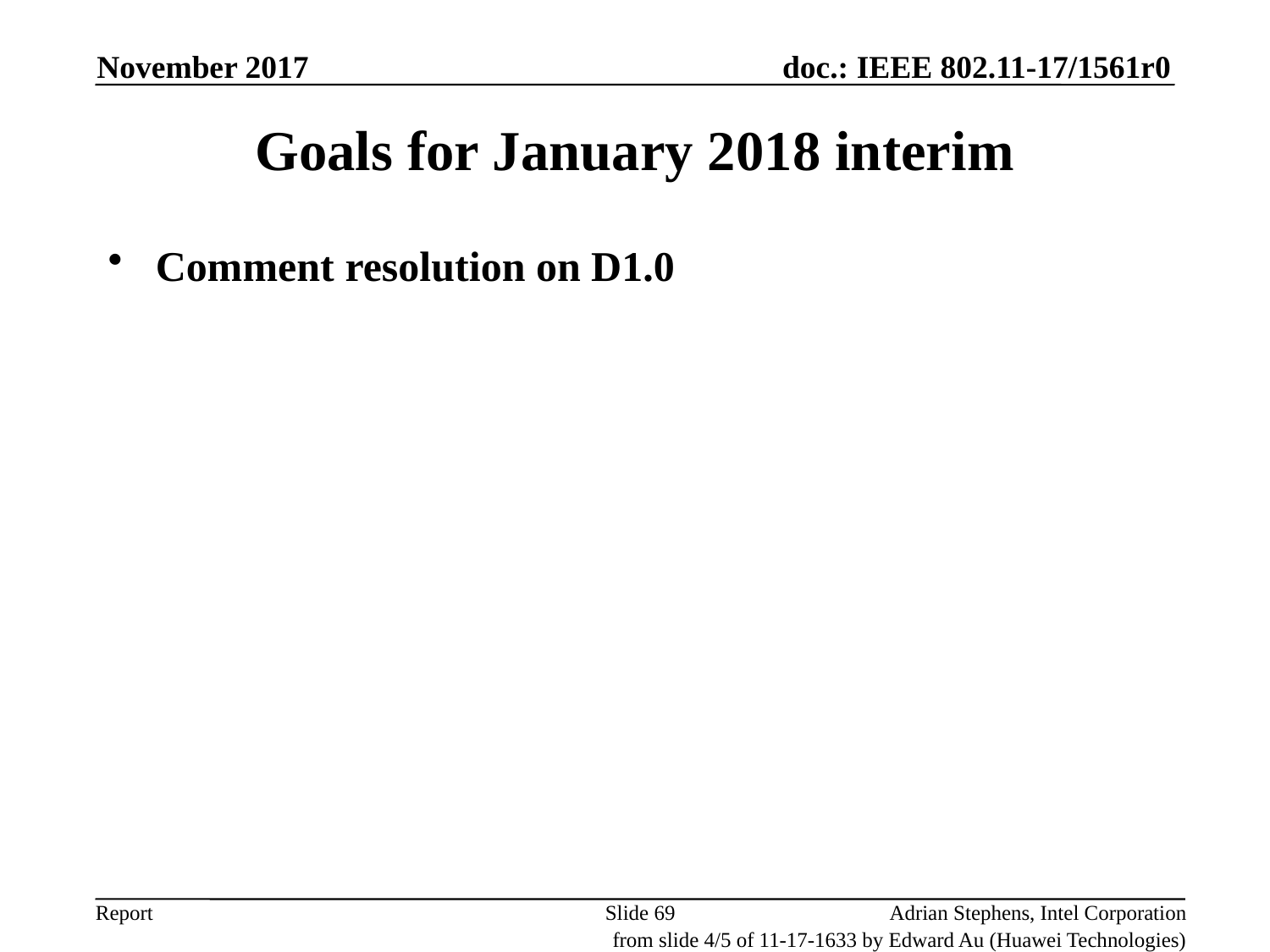

November 2017
Goals for January 2018 interim
Comment resolution on D1.0

Slide 69
Adrian Stephens, Intel Corporation
from slide 4/5 of 11-17-1633 by Edward Au (Huawei Technologies)